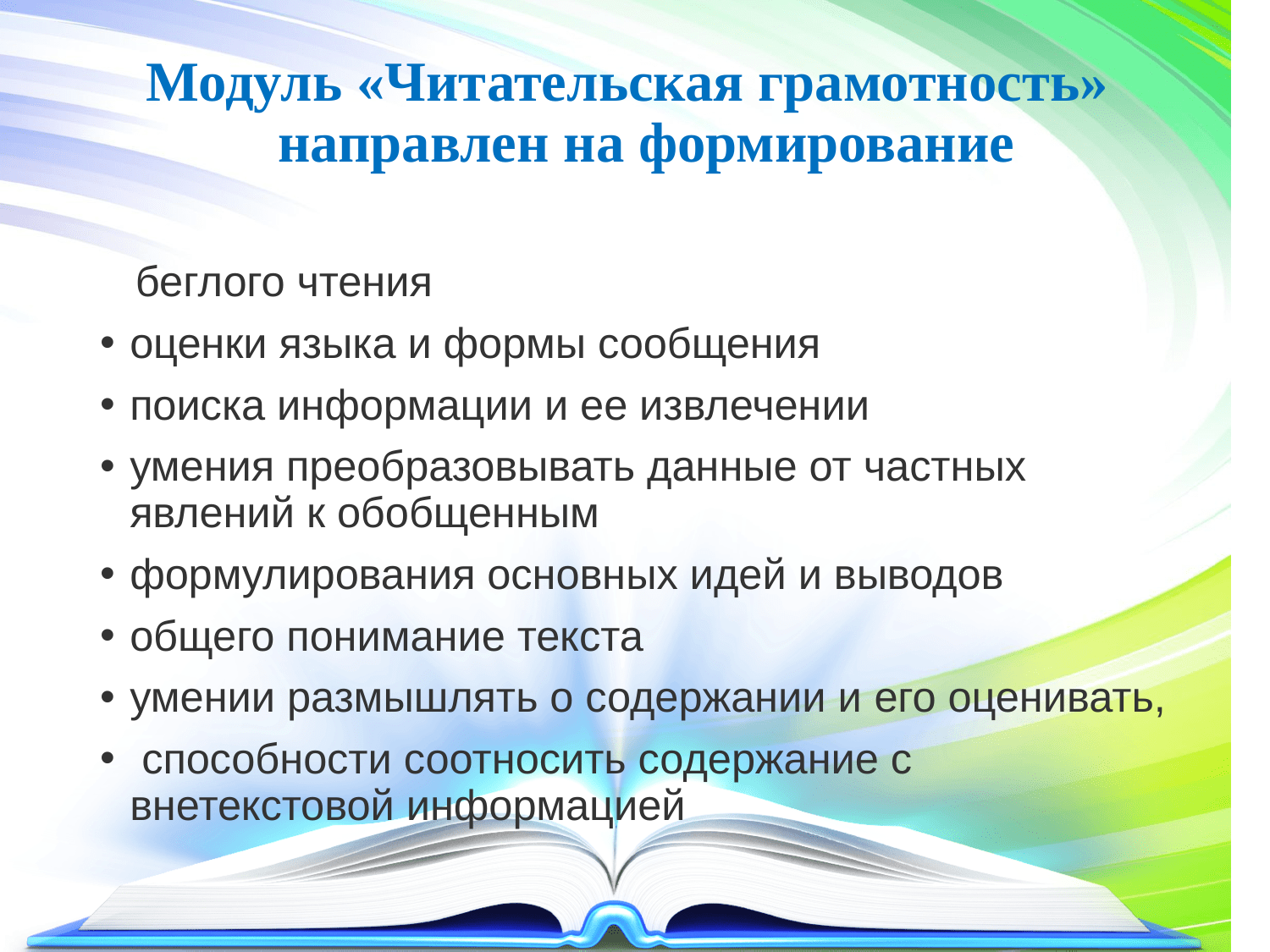

# Модуль «Читательская грамотность» направлен на формирование
   беглого чтения
оценки языка и формы сообщения
поиска информации и ее извлечении
умения преобразовывать данные от частных явлений к обобщенным
формулирования основных идей и выводов
общего понимание текста
умении размышлять о содержании и его оценивать,
 способности соотносить содержание с внетекстовой информацией